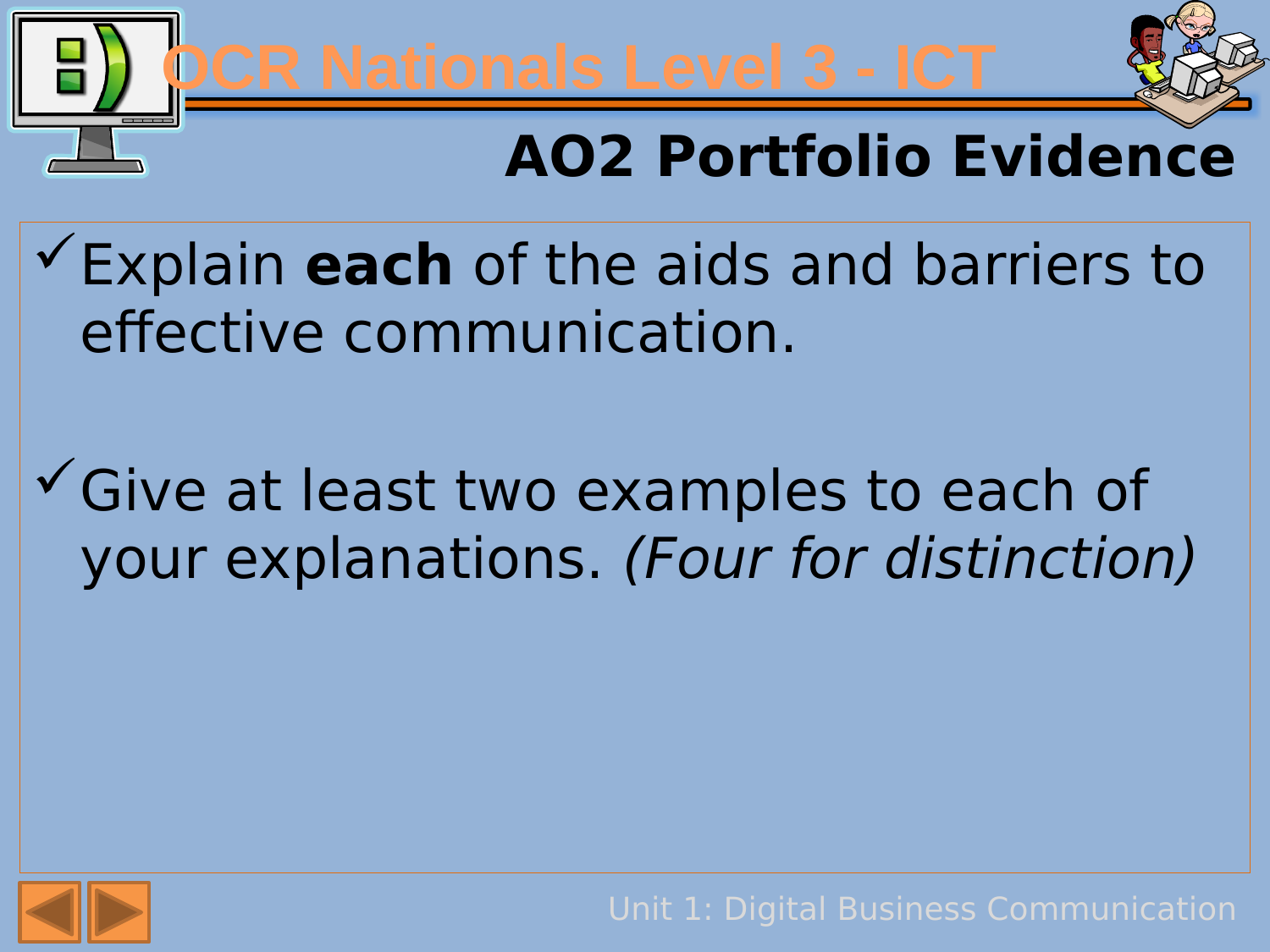

# AO2 Portfolio Evidence
Explain each of the aids and barriers to effective communication.

Give at least two examples to each of your explanations. (Four for distinction)